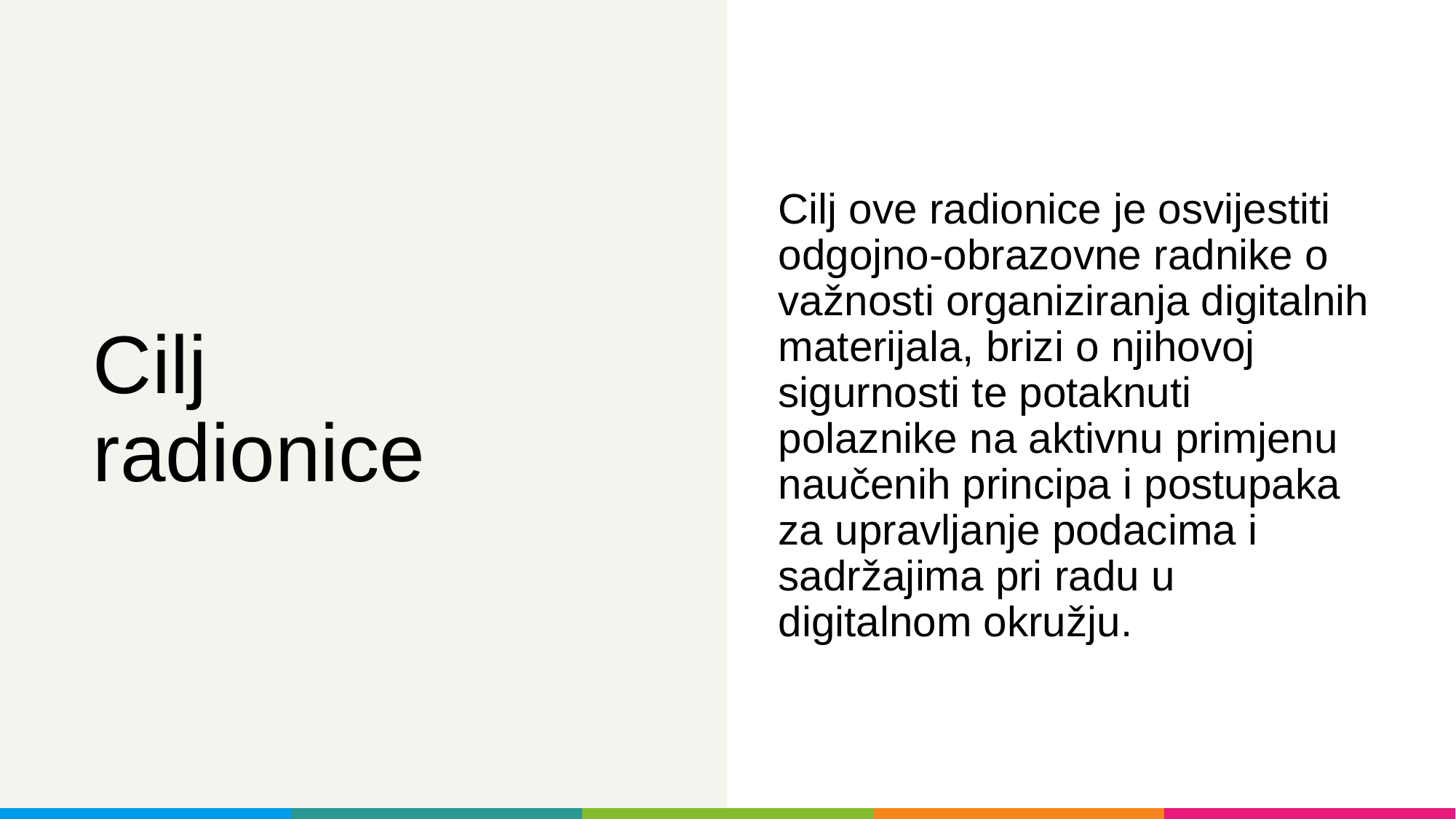

Cilj ove radionice je osvijestiti odgojno-obrazovne radnike o važnosti organiziranja digitalnih materijala, brizi o njihovoj sigurnosti te potaknuti polaznike na aktivnu primjenu naučenih principa i postupaka za upravljanje podacima i sadržajima pri radu u digitalnom okružju.
# Cilj radionice